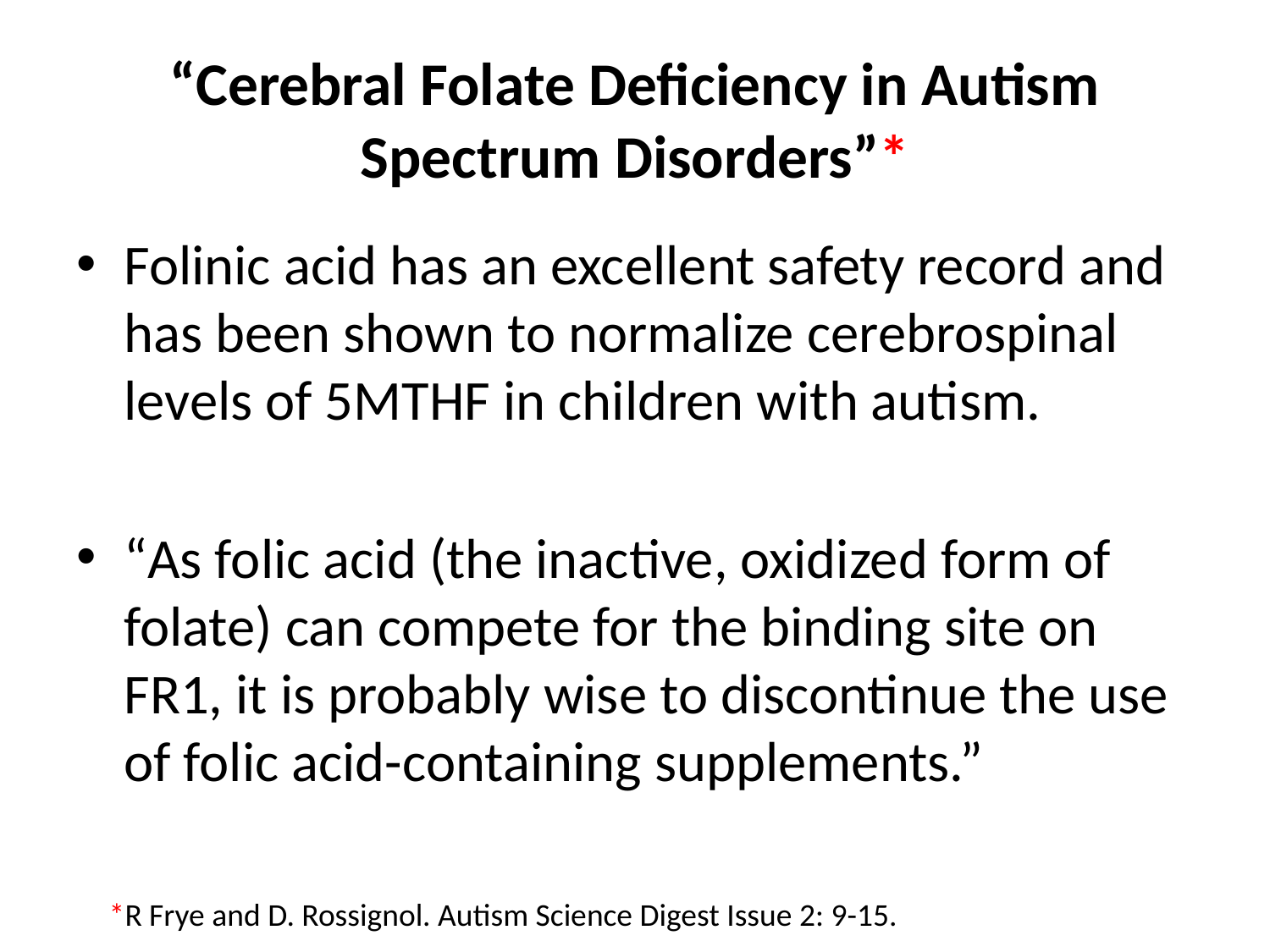

# “Cerebral Folate Deficiency in Autism Spectrum Disorders”*
Folinic acid has an excellent safety record and has been shown to normalize cerebrospinal levels of 5MTHF in children with autism.

“As folic acid (the inactive, oxidized form of folate) can compete for the binding site on FR1, it is probably wise to discontinue the use of folic acid-containing supplements.”

*R Frye and D. Rossignol. Autism Science Digest Issue 2: 9-15.